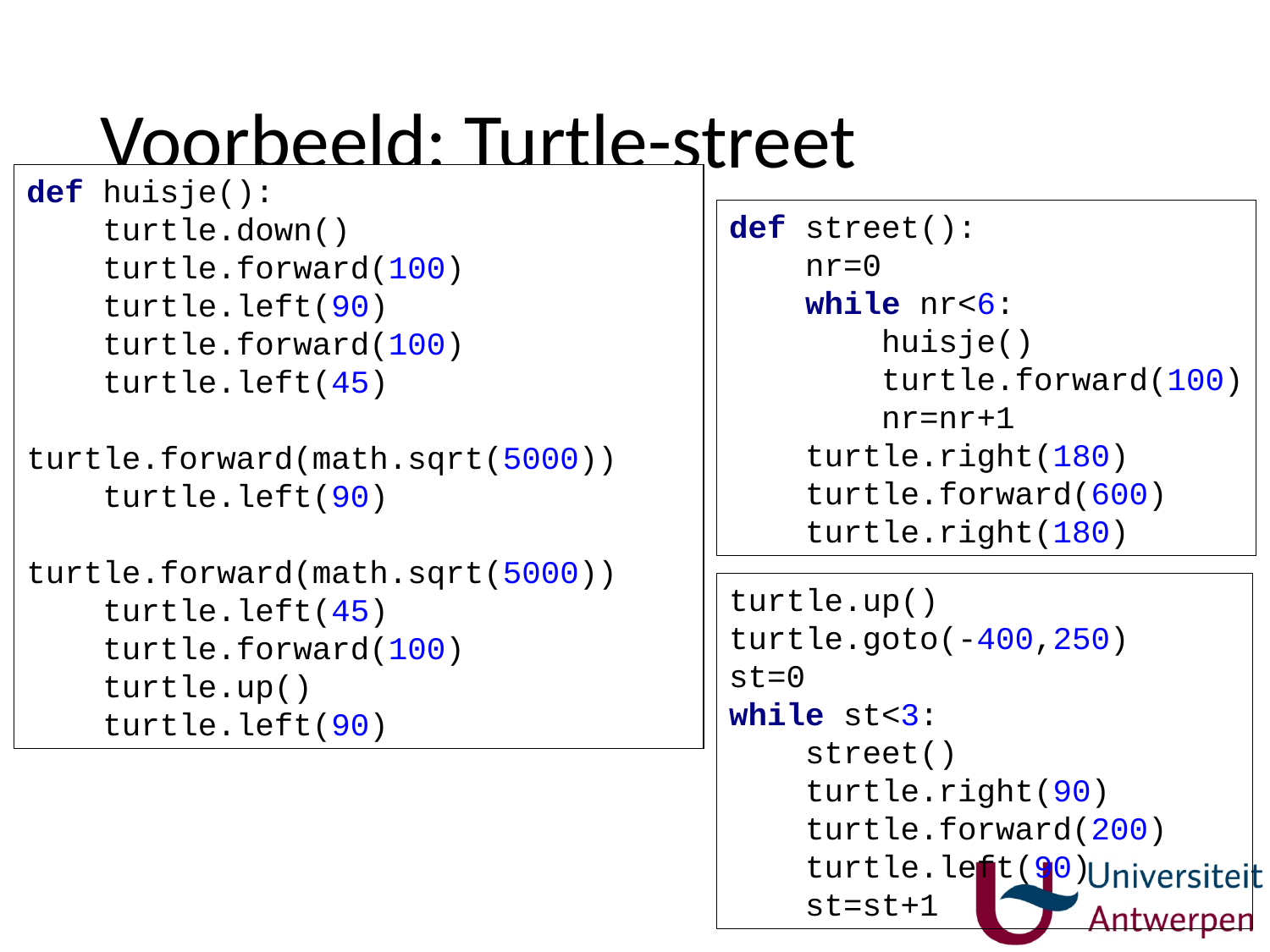

# Voorbeeld: Turtle-street
def huisje():
    turtle.down()
    turtle.forward(100)
    turtle.left(90)
    turtle.forward(100)
    turtle.left(45)
    turtle.forward(math.sqrt(5000))
    turtle.left(90)
    turtle.forward(math.sqrt(5000))
    turtle.left(45)
    turtle.forward(100)
    turtle.up()
    turtle.left(90)
def street():
    nr=0
    while nr<6:
        huisje()
        turtle.forward(100)
        nr=nr+1
    turtle.right(180)
    turtle.forward(600)
    turtle.right(180)
turtle.up()
turtle.goto(-400,250)
st=0
while st<3:
    street()
    turtle.right(90)
    turtle.forward(200)
    turtle.left(90)
    st=st+1